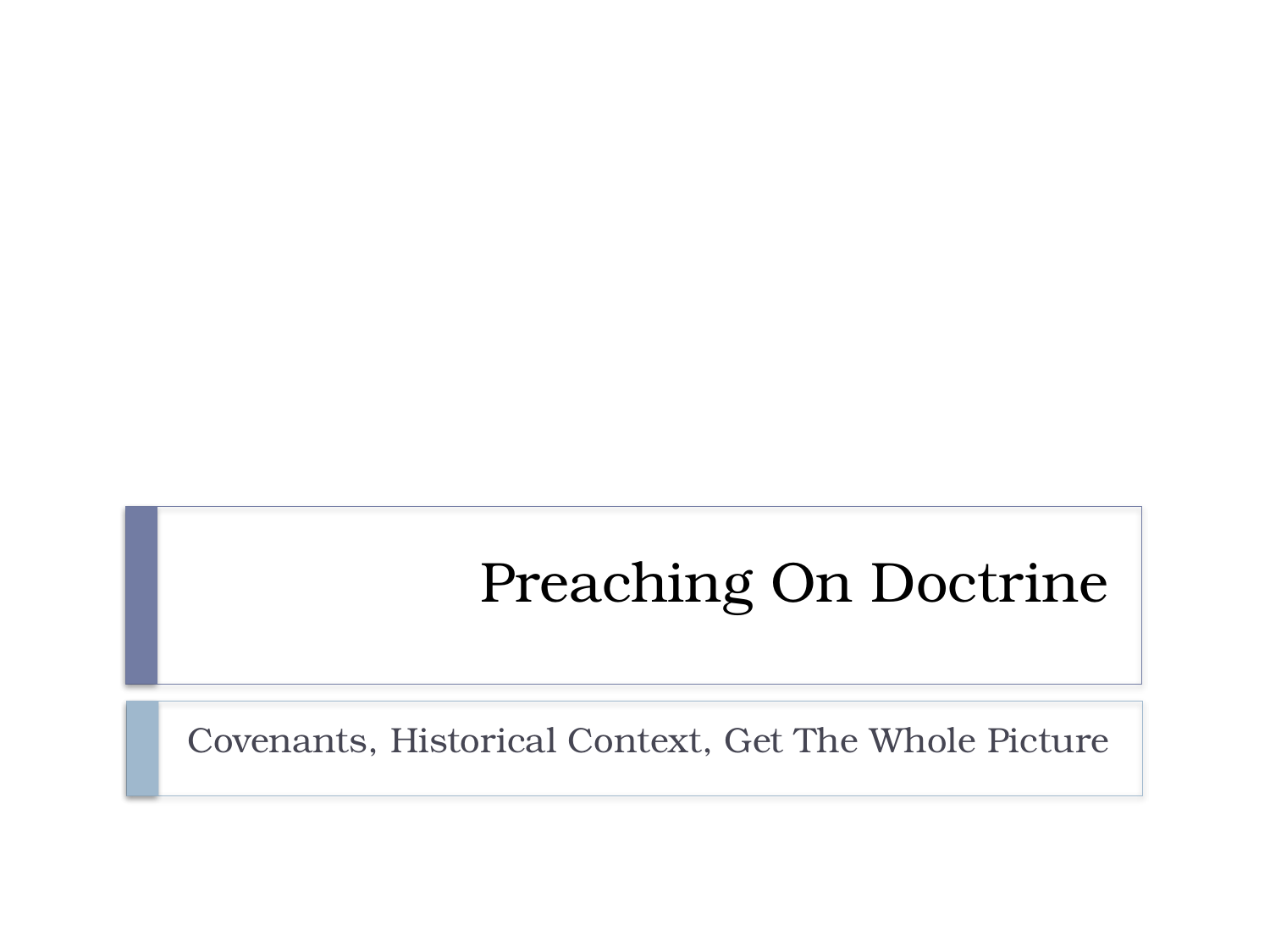

# Preaching On Doctrine
Covenants, Historical Context, Get The Whole Picture